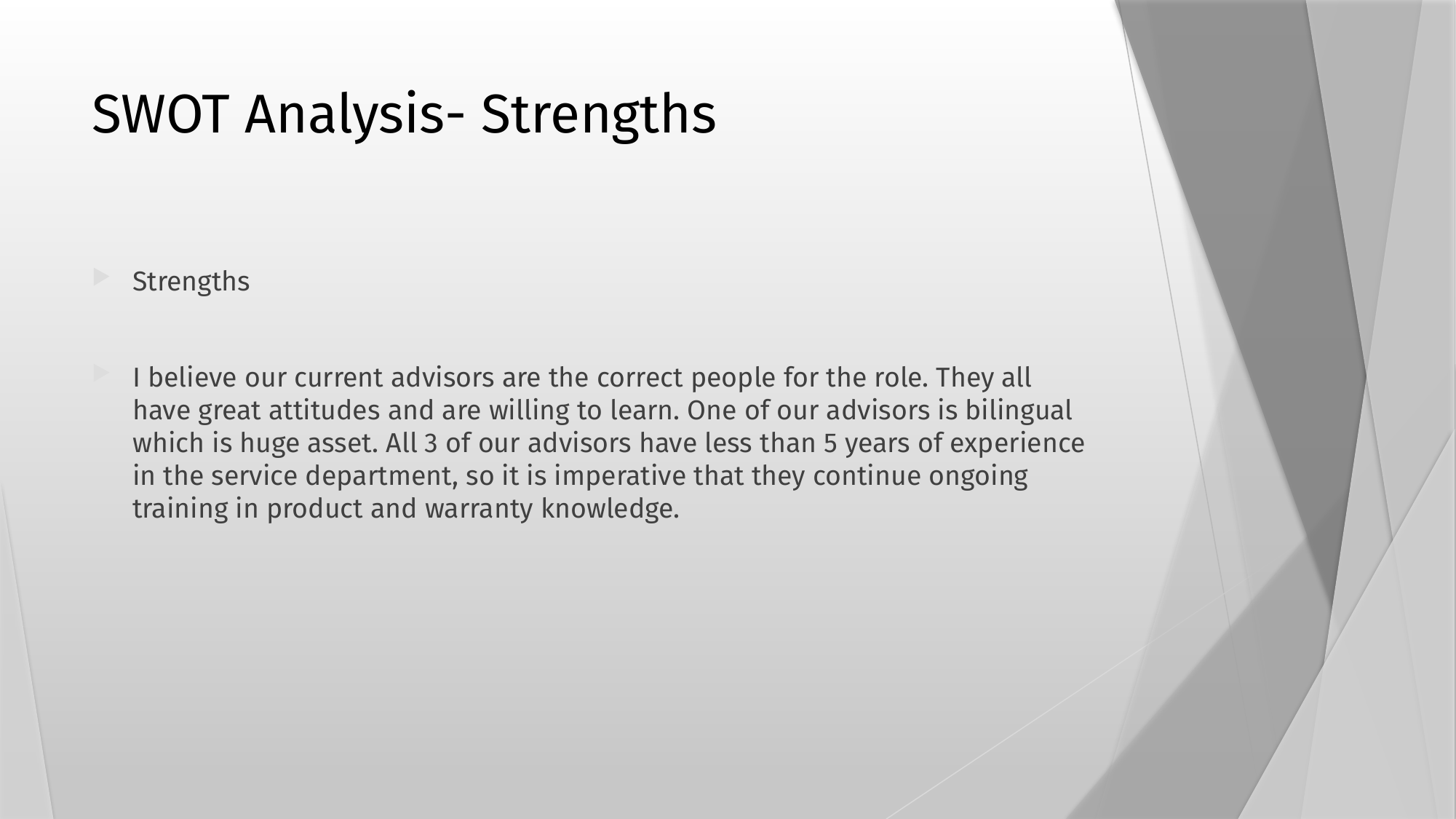

# SWOT Analysis- Strengths
Strengths

I believe our current advisors are the correct people for the role. They all have great attitudes and are willing to learn. One of our advisors is bilingual which is huge asset. All 3 of our advisors have less than 5 years of experience in the service department, so it is imperative that they continue ongoing training in product and warranty knowledge.